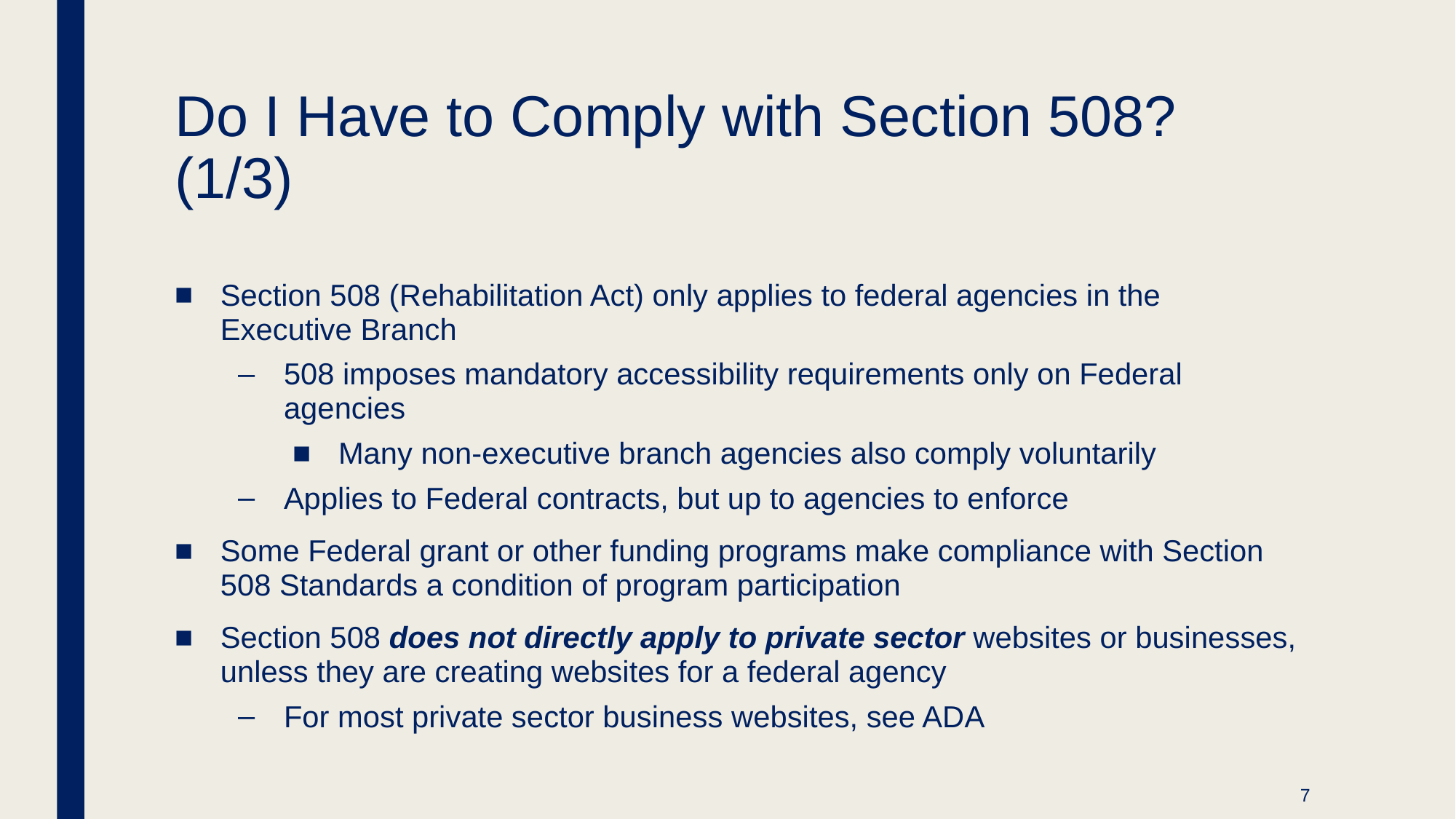

# Do I Have to Comply with Section 508?  (1/3)
Section 508 (Rehabilitation Act) only applies to federal agencies in the Executive Branch
508 imposes mandatory accessibility requirements only on Federal agencies
Many non-executive branch agencies also comply voluntarily
Applies to Federal contracts, but up to agencies to enforce
Some Federal grant or other funding programs make compliance with Section 508 Standards a condition of program participation
Section 508 does not directly apply to private sector websites or businesses, unless they are creating websites for a federal agency
For most private sector business websites, see ADA
7